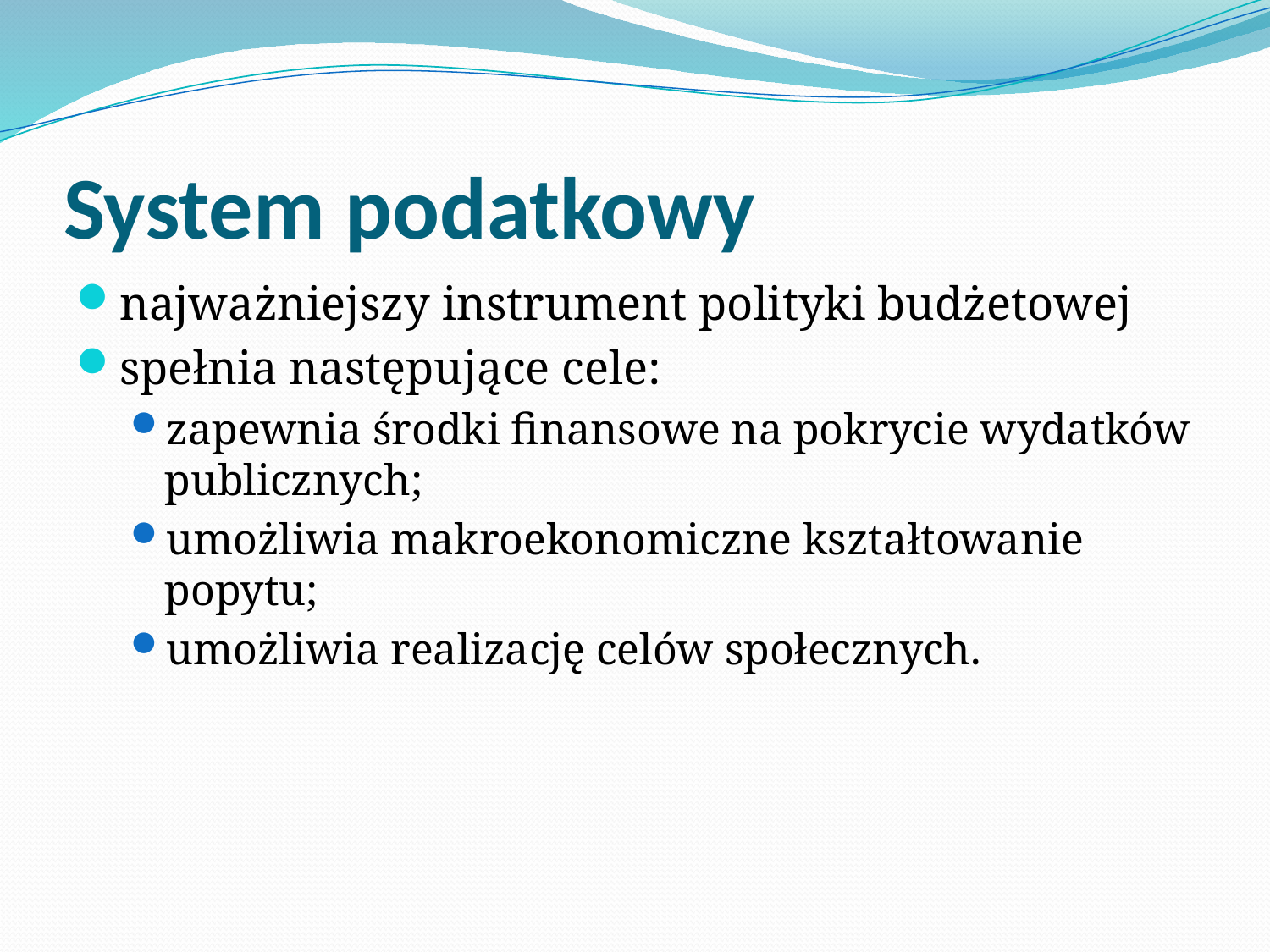

# System podatkowy
najważniejszy instrument polityki budżetowej
spełnia następujące cele:
zapewnia środki finansowe na pokrycie wydatków publicznych;
umożliwia makroekonomiczne kształtowanie popytu;
umożliwia realizację celów społecznych.